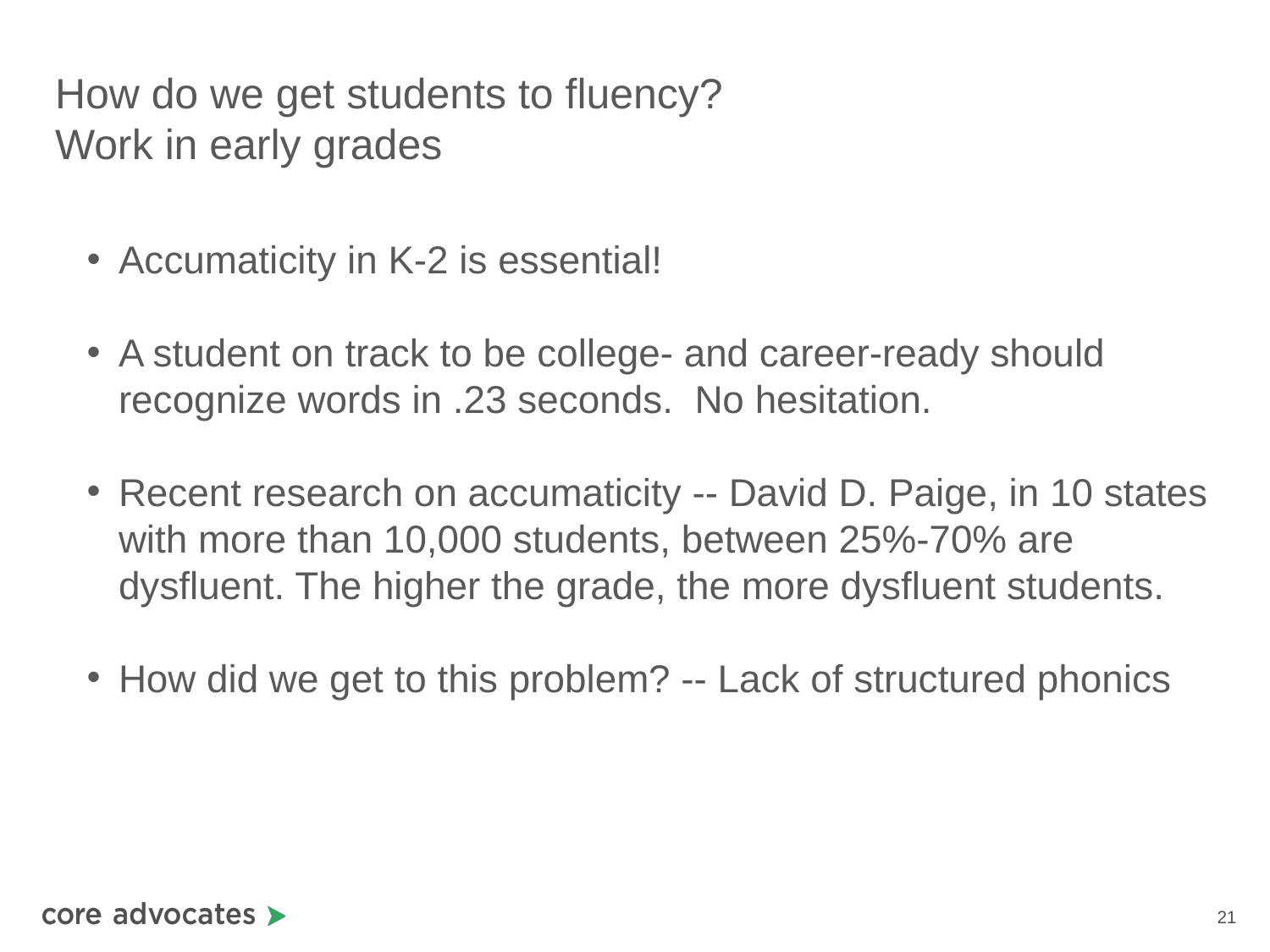

# How do we get students to fluency? Work in early grades

Accumaticity in K-2 is essential!

A student on track to be college- and career-ready should recognize words in .23 seconds.  No hesitation.

Recent research on accumaticity -- David D. Paige, in 10 states with more than 10,000 students, between 25%-70% are dysfluent. The higher the grade, the more dysfluent students.

How did we get to this problem? -- Lack of structured phonics